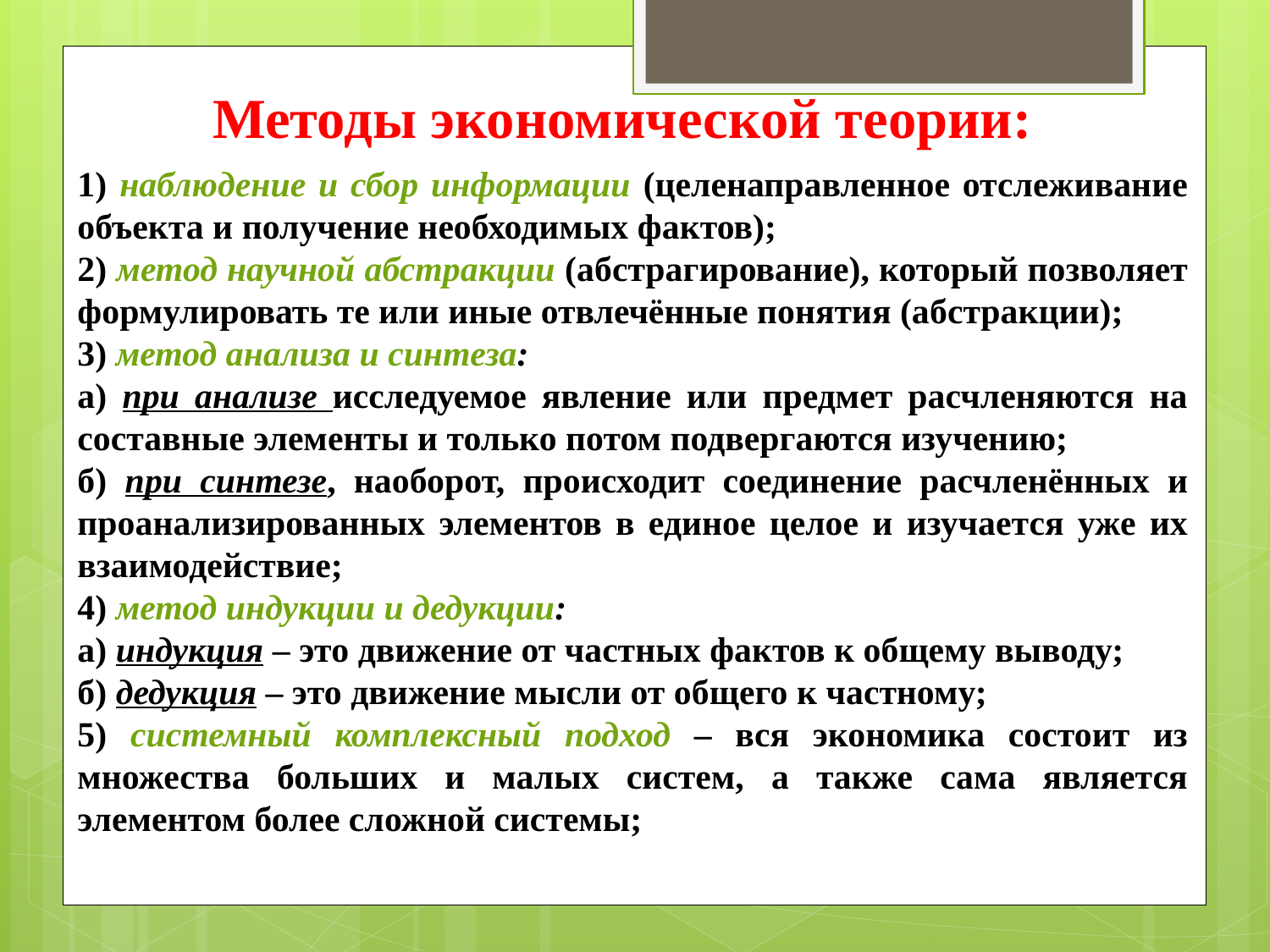

Методы экономической теории:
1) наблюдение и сбор информации (целенаправленное отслеживание объекта и получение необходимых фактов);
2) метод научной абстракции (абстрагирование), который позволяет формулировать те или иные отвлечённые понятия (абстракции);
3) метод анализа и синтеза:
а) при анализе исследуемое явление или предмет расчленяются на составные элементы и только потом подвергаются изучению;
б) при синтезе, наоборот, происходит соединение расчленённых и проанализированных элементов в единое целое и изучается уже их взаимодействие;
4) метод индукции и дедукции:
а) индукция – это движение от частных фактов к общему выводу;
б) дедукция – это движение мысли от общего к частному;
5) системный комплексный подход – вся экономика состоит из множества больших и малых систем, а также сама является элементом более сложной системы;